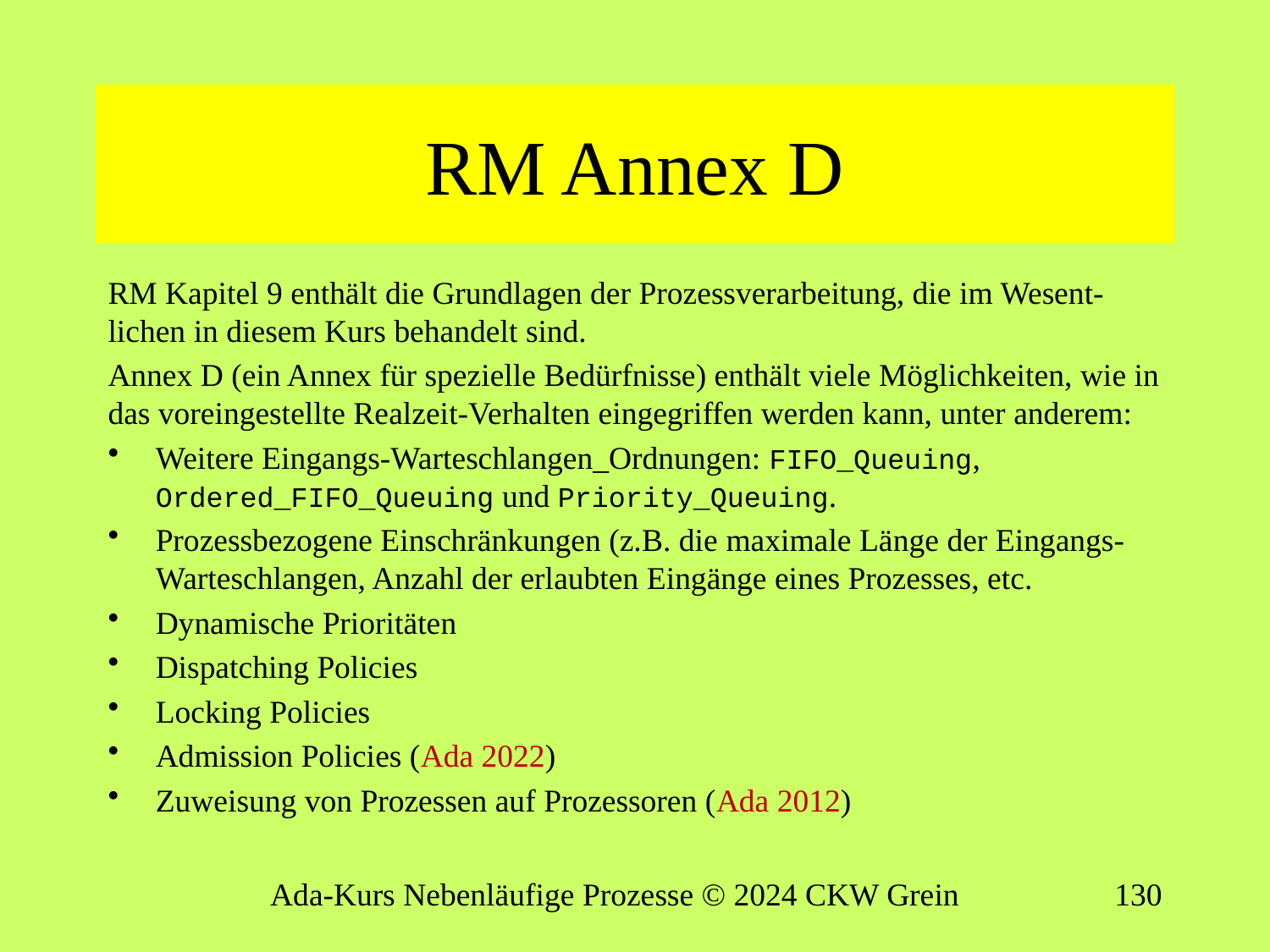

# RM Annex D
RM Kapitel 9 enthält die Grundlagen der Prozessverarbeitung, die im Wesent-lichen in diesem Kurs behandelt sind.
Annex D (ein Annex für spezielle Bedürfnisse) enthält viele Möglichkeiten, wie in das voreingestellte Realzeit-Verhalten eingegriffen werden kann, unter anderem:
Weitere Eingangs-Warteschlangen_Ordnungen: FIFO_Queuing, Ordered_FIFO_Queuing und Priority_Queuing.
Prozessbezogene Einschränkungen (z.B. die maximale Länge der Eingangs-Warteschlangen, Anzahl der erlaubten Eingänge eines Prozesses, etc.
Dynamische Prioritäten
Dispatching Policies
Locking Policies
Admission Policies (Ada 2022)
Zuweisung von Prozessen auf Prozessoren (Ada 2012)
Ada-Kurs Nebenläufige Prozesse © 2024 CKW Grein
130